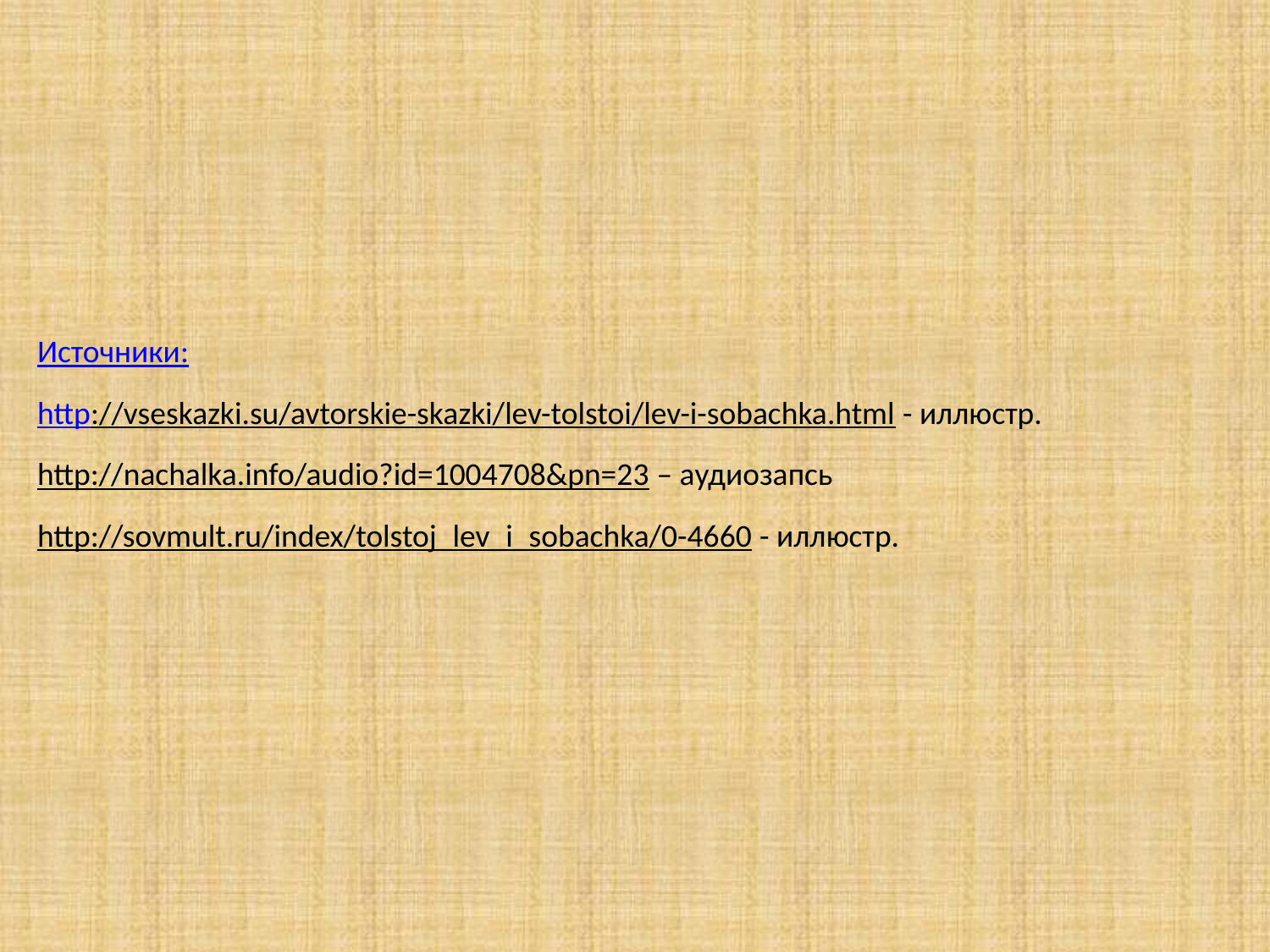

Источники:
http://vseskazki.su/avtorskie-skazki/lev-tolstoi/lev-i-sobachka.html - иллюстр.
http://nachalka.info/audio?id=1004708&pn=23 – аудиозапсь
http://sovmult.ru/index/tolstoj_lev_i_sobachka/0-4660 - иллюстр.